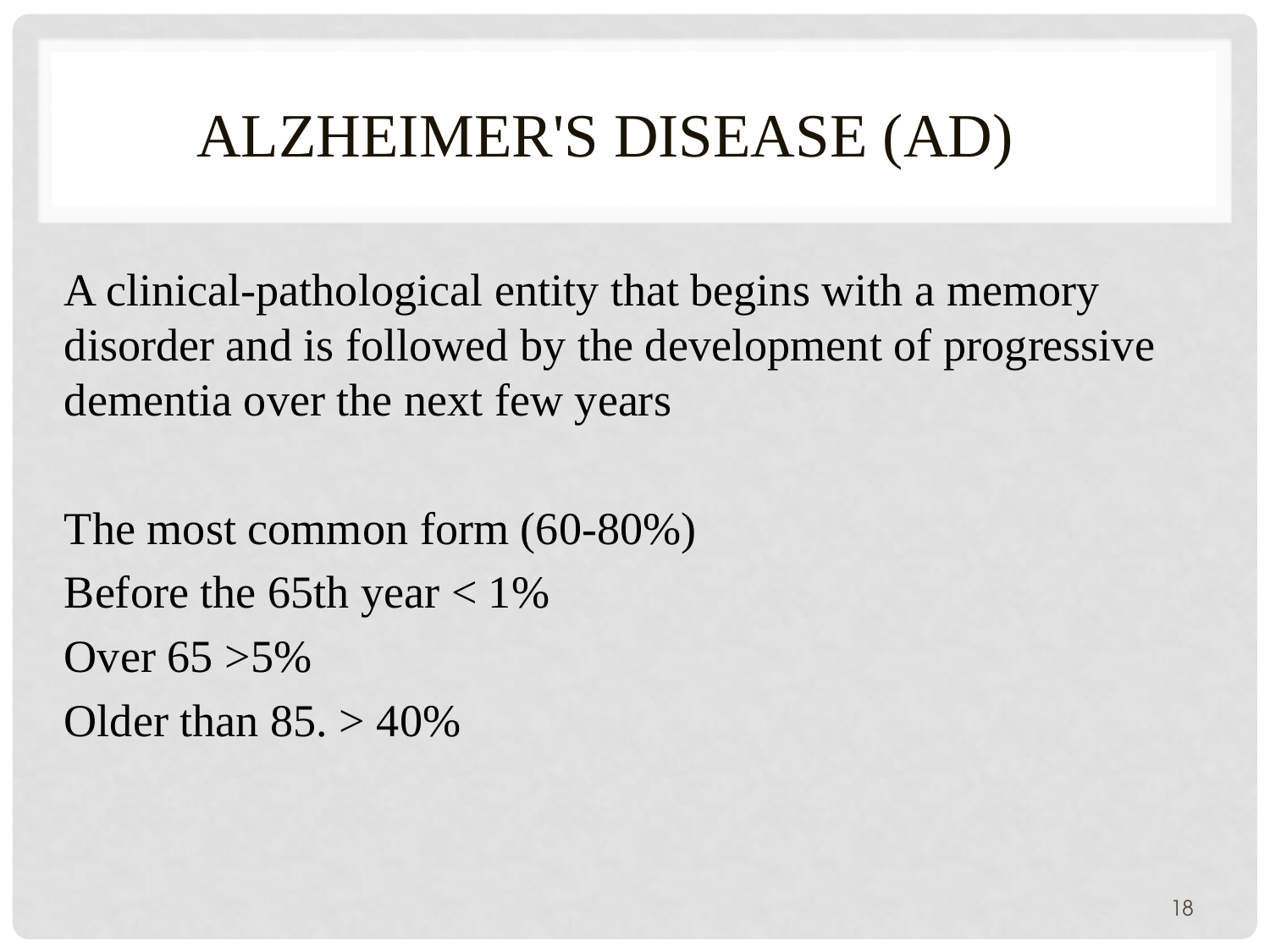

# Alzheimer's disease (AD)
A clinical-pathological entity that begins with a memory disorder and is followed by the development of progressive dementia over the next few years

The most common form (60-80%)
Before the 65th year < 1%
Over 65 >5%
Older than 85. > 40%
18